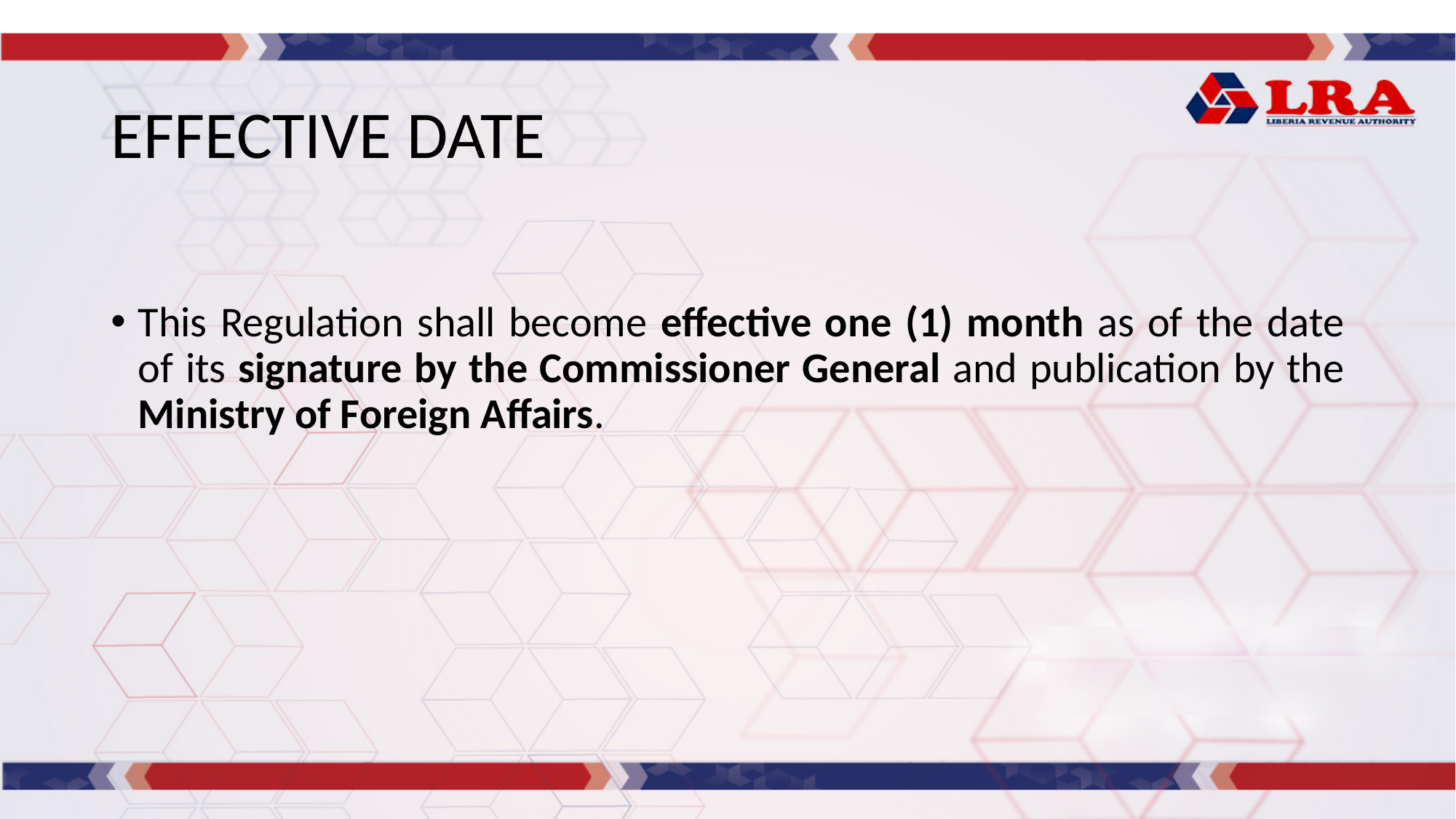

# EFFECTIVE DATE

This Regulation shall become effective one (1) month as of the date of its signature by the Commissioner General and publication by the Ministry of Foreign Affairs.